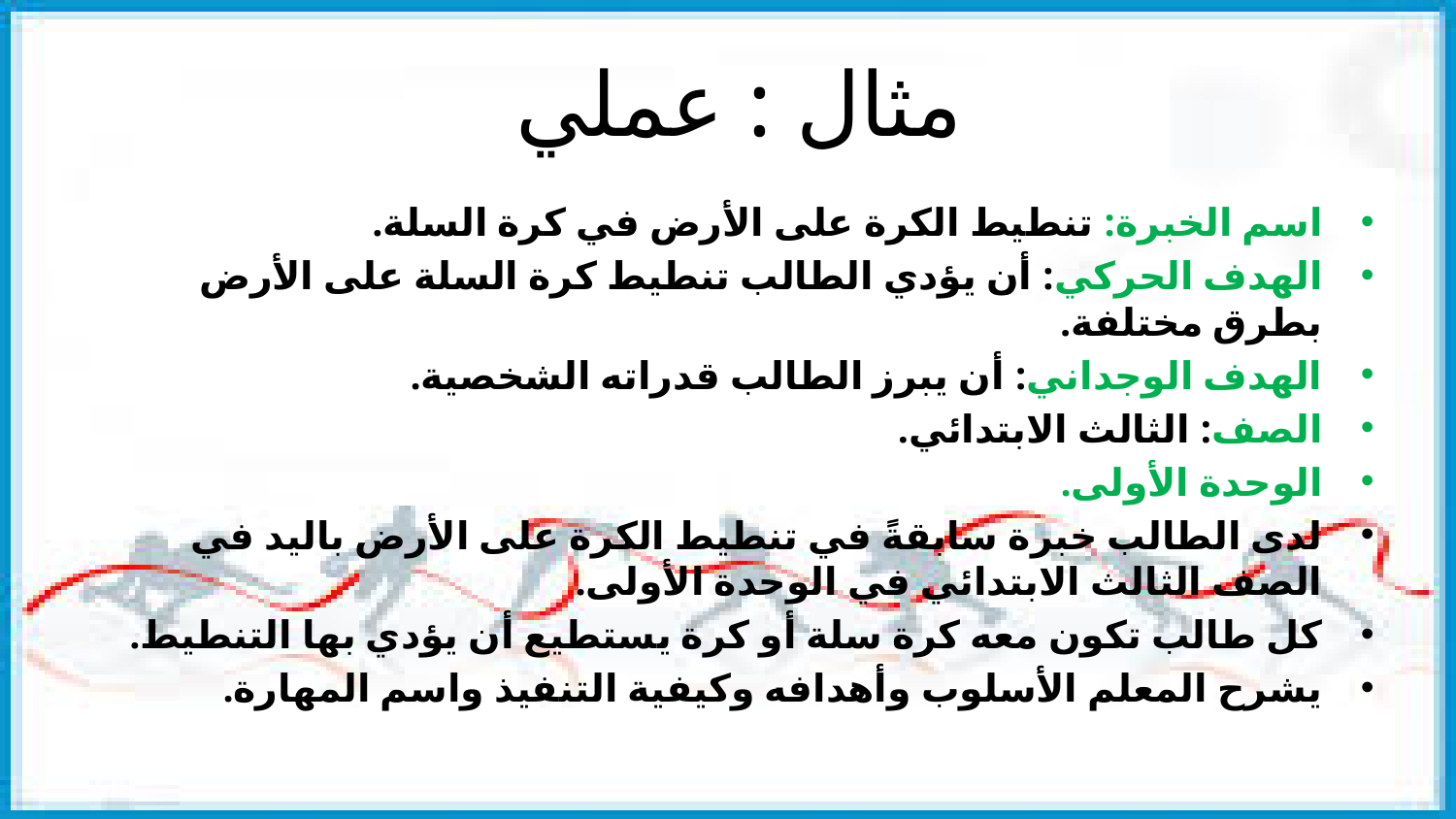

# مثال : عملي
اسم الخبرة: تنطيط الكرة على الأرض في كرة السلة.
الهدف الحركي: أن يؤدي الطالب تنطيط كرة السلة على الأرض بطرق مختلفة.
الهدف الوجداني: أن يبرز الطالب قدراته الشخصية.
الصف: الثالث الابتدائي.
الوحدة الأولى.
لدى الطالب خبرة سابقةً في تنطيط الكرة على الأرض باليد في الصف الثالث الابتدائي في الوحدة الأولى.
كل طالب تكون معه كرة سلة أو كرة يستطيع أن يؤدي بها التنطيط.
يشرح المعلم الأسلوب وأهدافه وكيفية التنفيذ واسم المهارة.